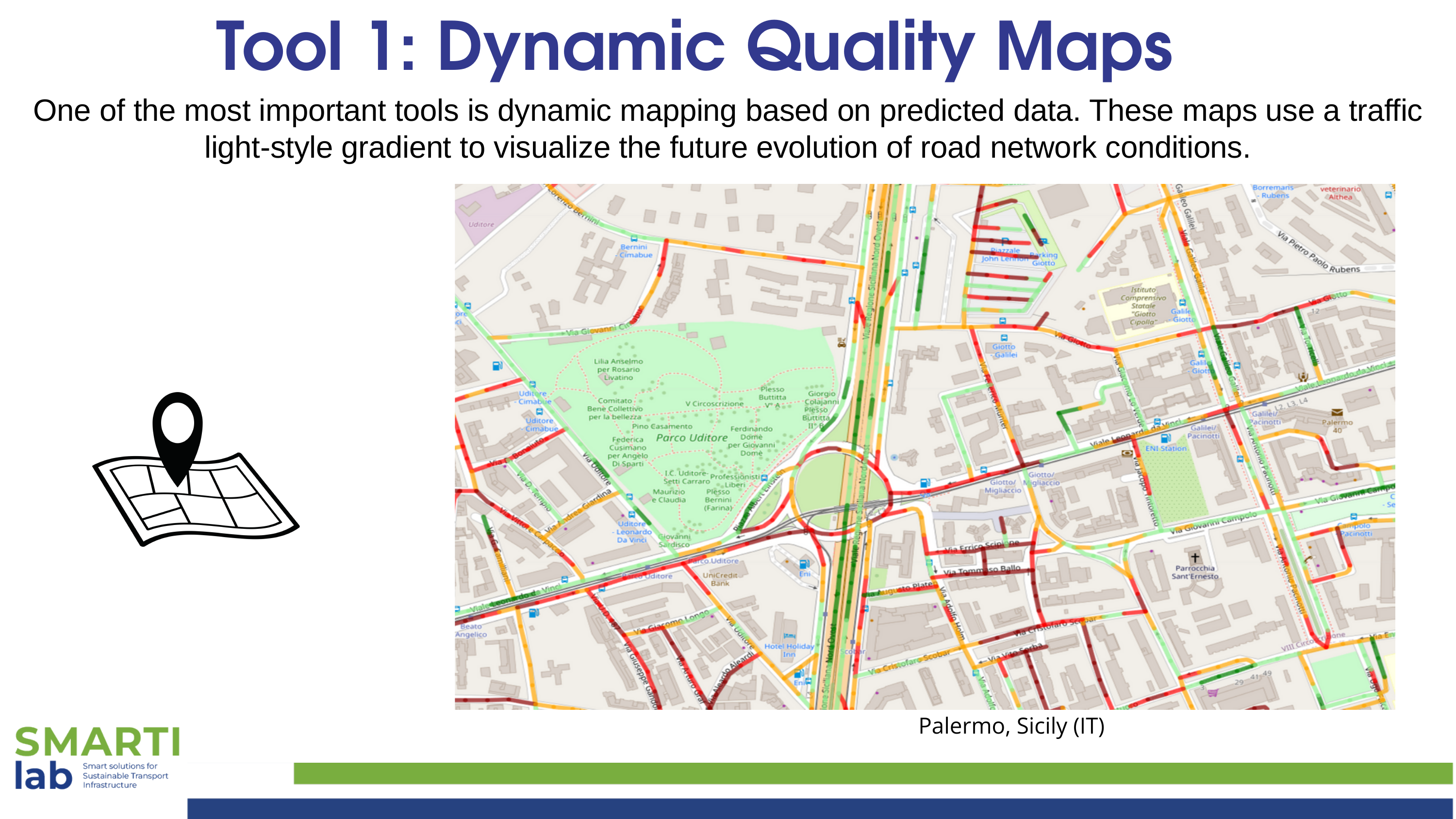

Tool 1: Dynamic Quality Maps
One of the most important tools is dynamic mapping based on predicted data. These maps use a traffic light-style gradient to visualize the future evolution of road network conditions.

Palermo, Sicily (IT)